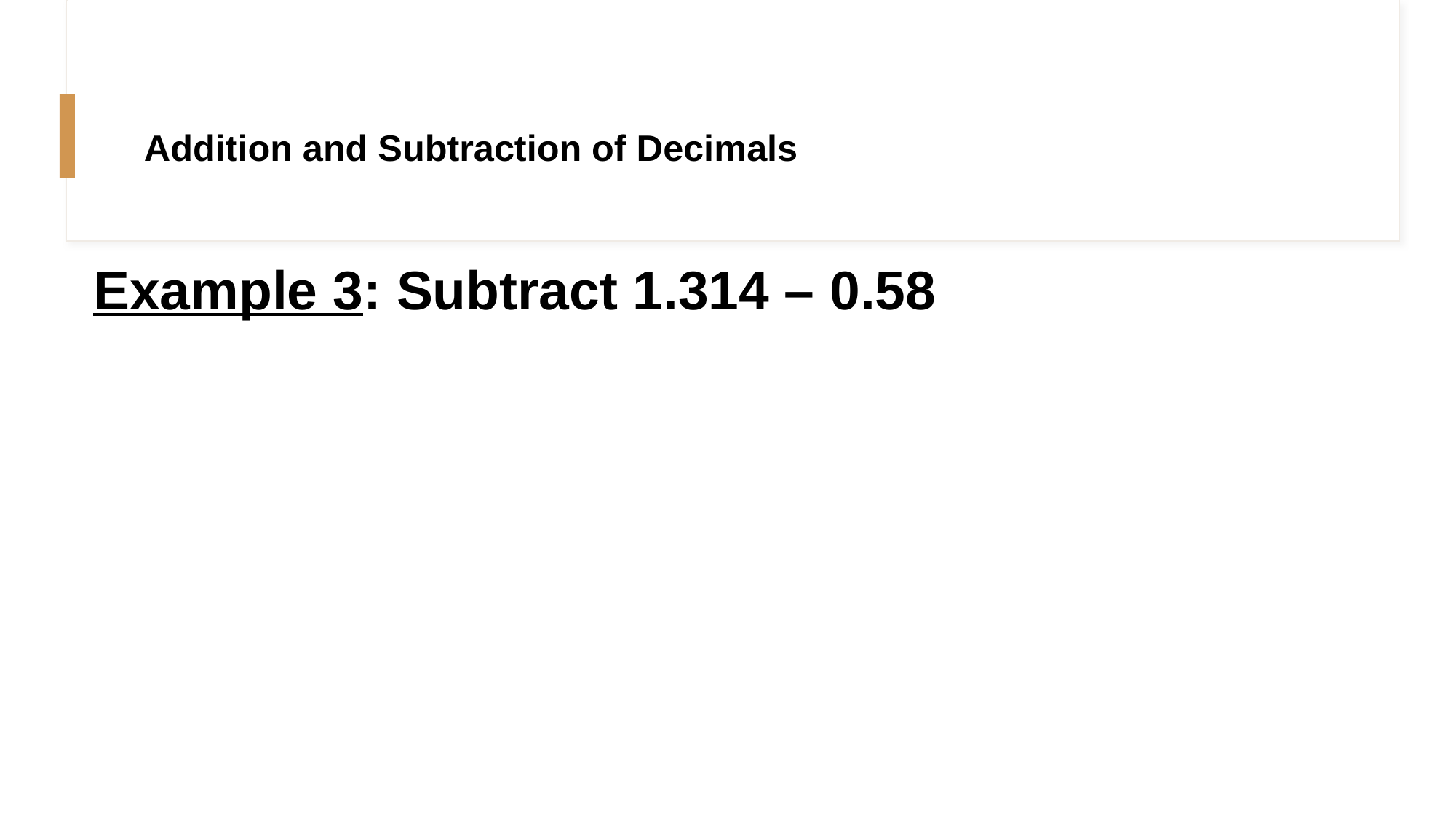

# Addition and Subtraction of Decimals
Example 3: Subtract 1.314 – 0.58